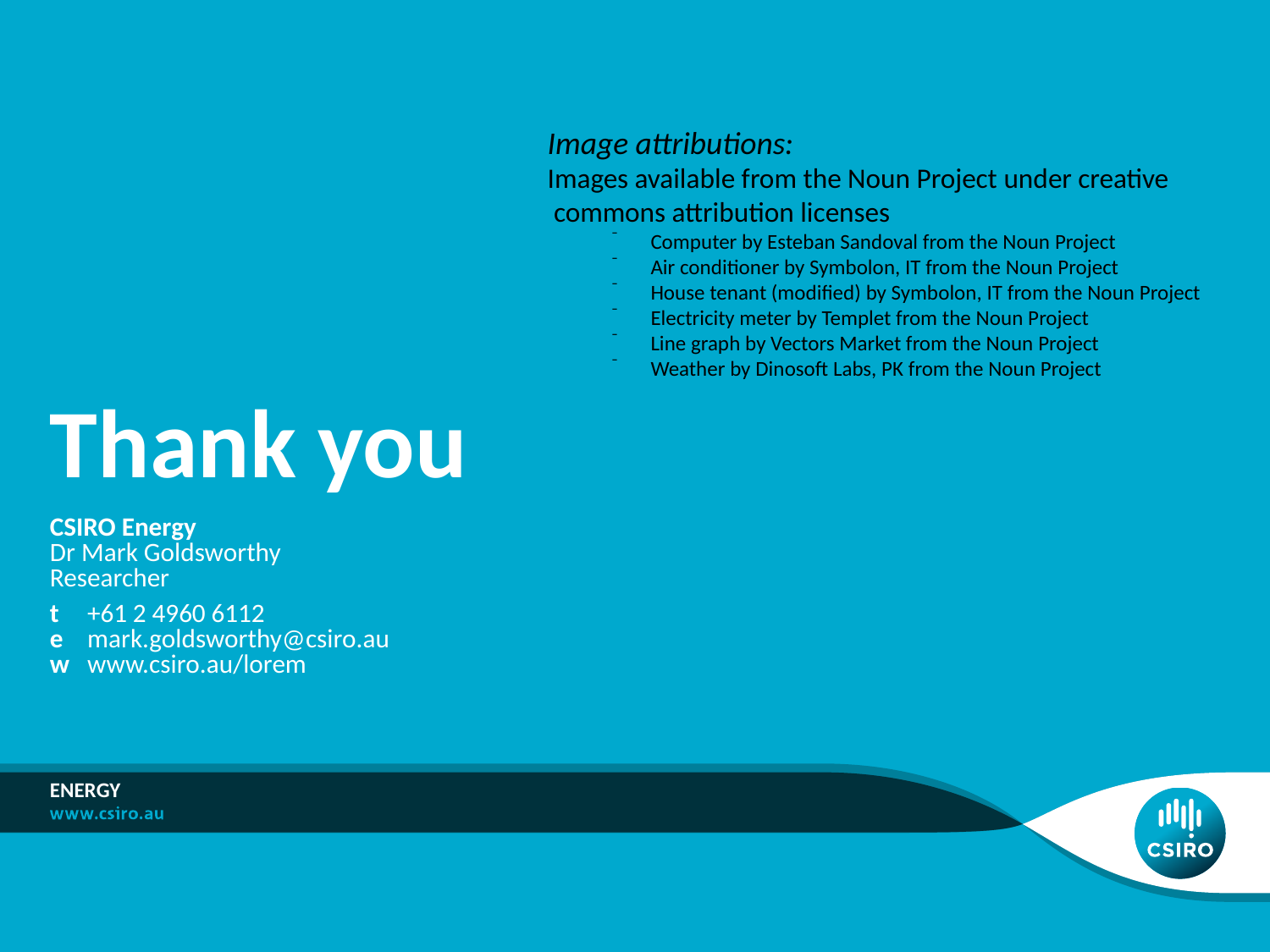

Image attributions:
Images available from the Noun Project under creative        commons attribution licenses
Computer by Esteban Sandoval from the Noun Project
Air conditioner by Symbolon, IT from the Noun Project
House tenant (modified) by Symbolon, IT from the Noun Project
Electricity meter by Templet from the Noun Project
Line graph by Vectors Market from the Noun Project
Weather by Dinosoft Labs, PK from the Noun Project

# Thank you
CSIRO Energy
Dr Mark Goldsworthy
Researcher
t	+61 2 4960 6112
e	mark.goldsworthy@csiro.au
w	www.csiro.au/lorem
ENERGY